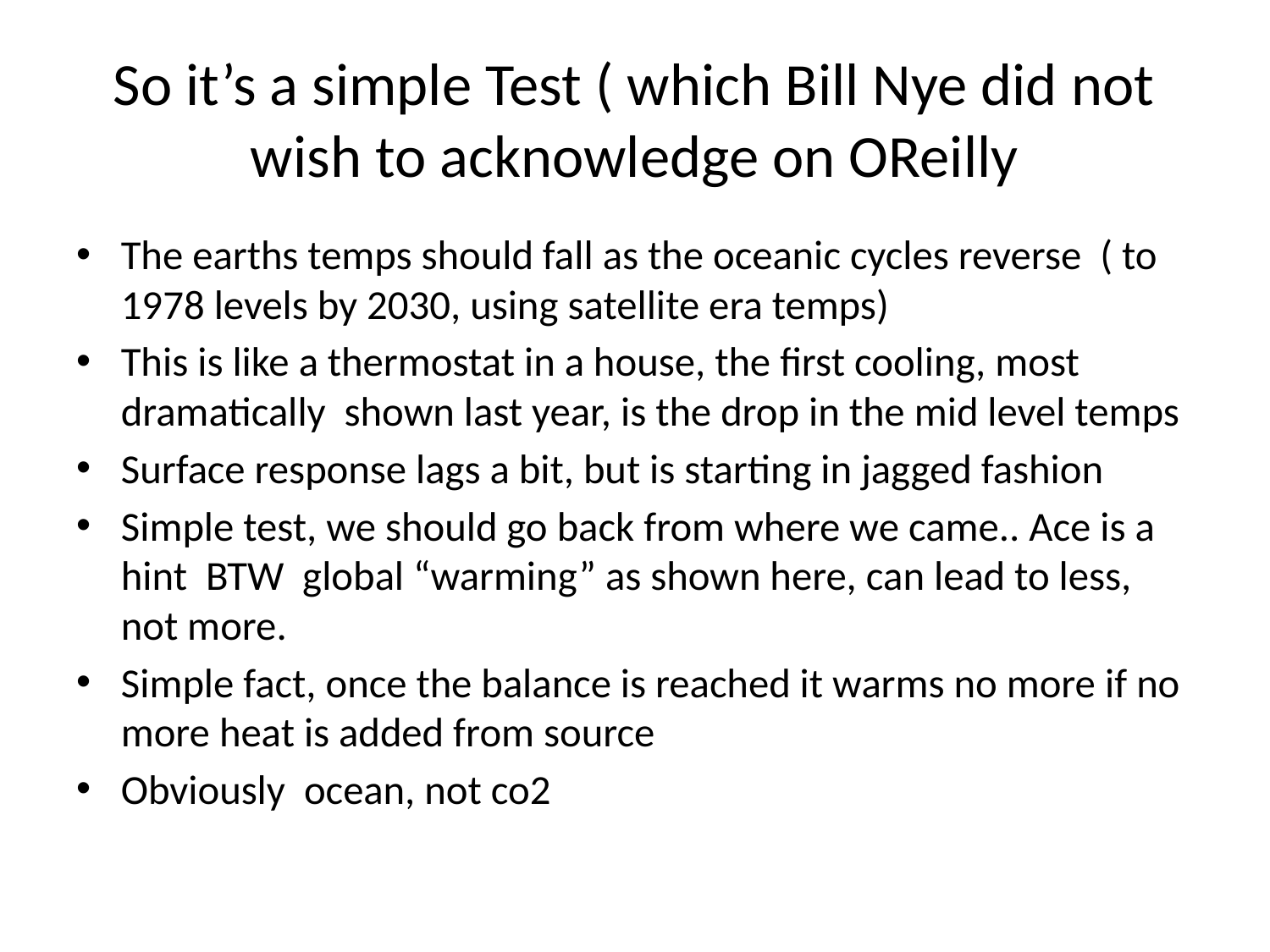

# So it’s a simple Test ( which Bill Nye did not wish to acknowledge on OReilly
The earths temps should fall as the oceanic cycles reverse  ( to 1978 levels by 2030, using satellite era temps)
This is like a thermostat in a house, the first cooling, most dramatically  shown last year, is the drop in the mid level temps
Surface response lags a bit, but is starting in jagged fashion
Simple test, we should go back from where we came.. Ace is a hint  BTW  global “warming” as shown here, can lead to less, not more.
Simple fact, once the balance is reached it warms no more if no more heat is added from source
Obviously  ocean, not co2